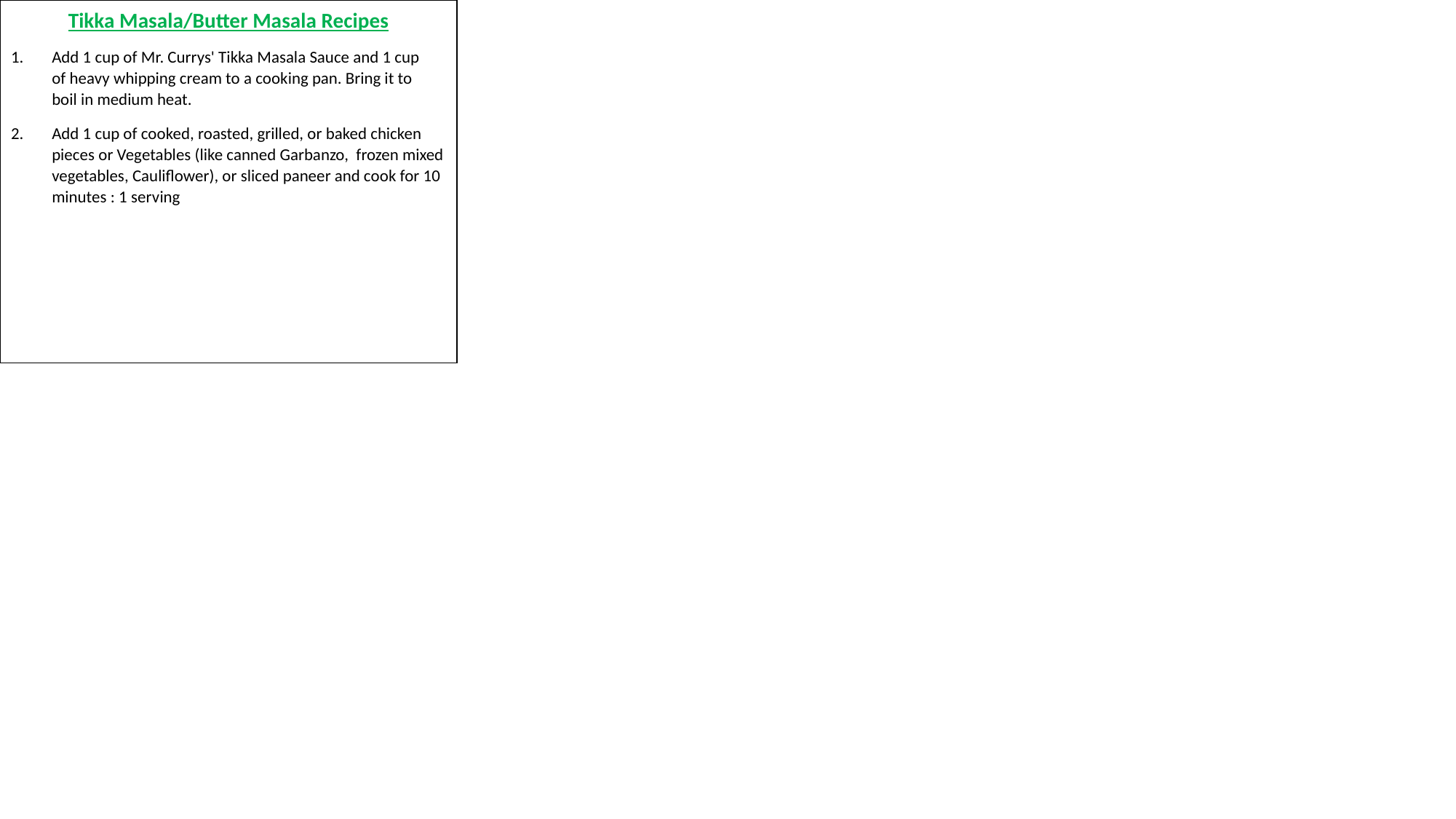

Tikka Masala/Butter Masala Recipes
Add 1 cup of Mr. Currys' Tikka Masala Sauce and 1 cup of heavy whipping cream to a cooking pan. Bring it to boil in medium heat.
Add 1 cup of cooked, roasted, grilled, or baked chicken pieces or Vegetables (like canned Garbanzo,  frozen mixed vegetables, Cauliflower), or sliced paneer and cook for 10 minutes : 1 serving